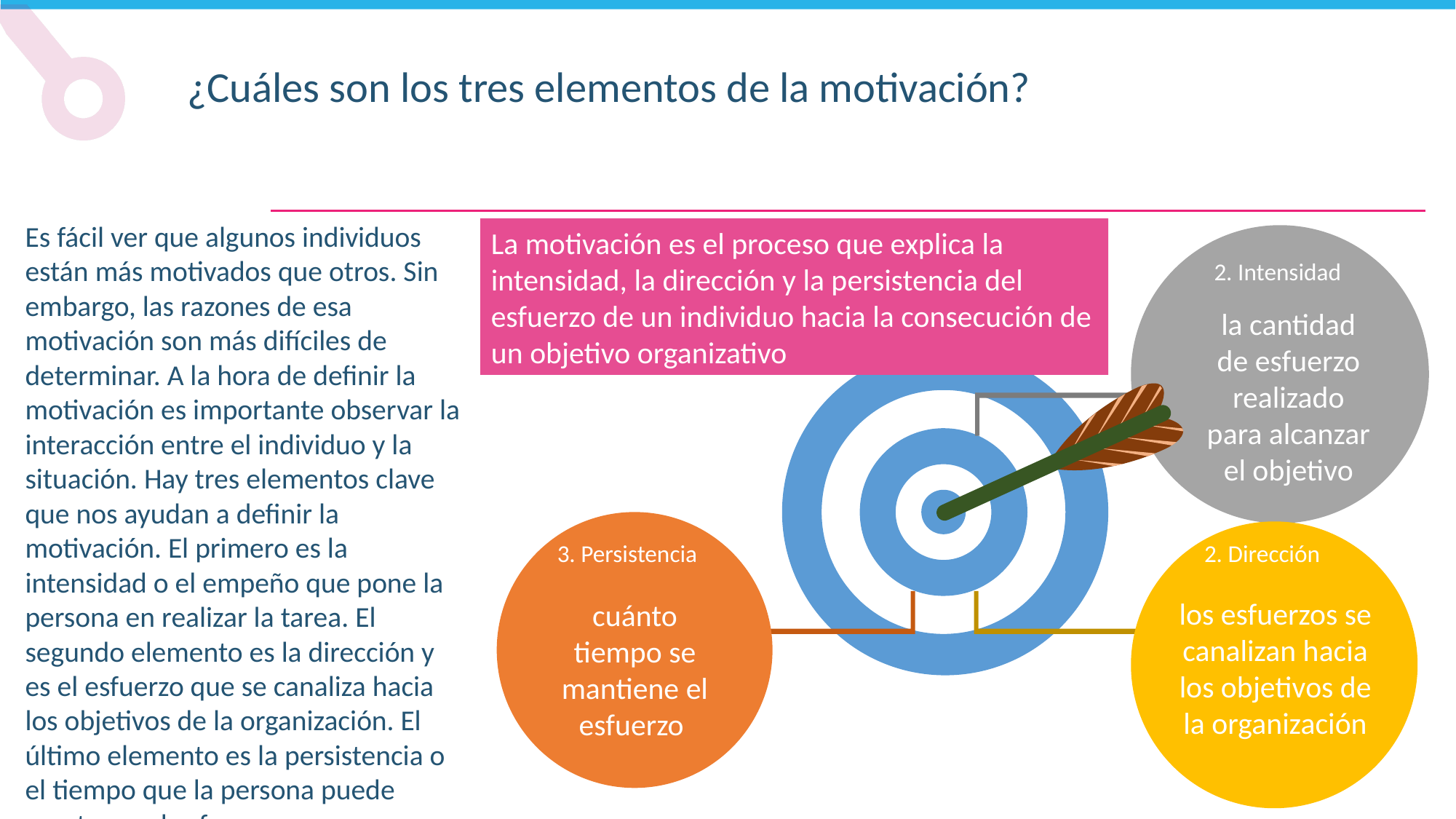

¿Cuáles son los tres elementos de la motivación?
Es fácil ver que algunos individuos están más motivados que otros. Sin embargo, las razones de esa motivación son más difíciles de determinar. A la hora de definir la motivación es importante observar la interacción entre el individuo y la situación. Hay tres elementos clave que nos ayudan a definir la motivación. El primero es la intensidad o el empeño que pone la persona en realizar la tarea. El segundo elemento es la dirección y es el esfuerzo que se canaliza hacia los objetivos de la organización. El último elemento es la persistencia o el tiempo que la persona puede mantener el esfuerzo.

La motivación es el proceso que explica la intensidad, la dirección y la persistencia del esfuerzo de un individuo hacia la consecución de un objetivo organizativo

Motivación
2. Intensidad
la cantidad de esfuerzo realizado para alcanzar el objetivo

3. Persistencia
2. Dirección

los esfuerzos se canalizan hacia los objetivos de la organización
cuánto tiempo se mantiene el esfuerzo